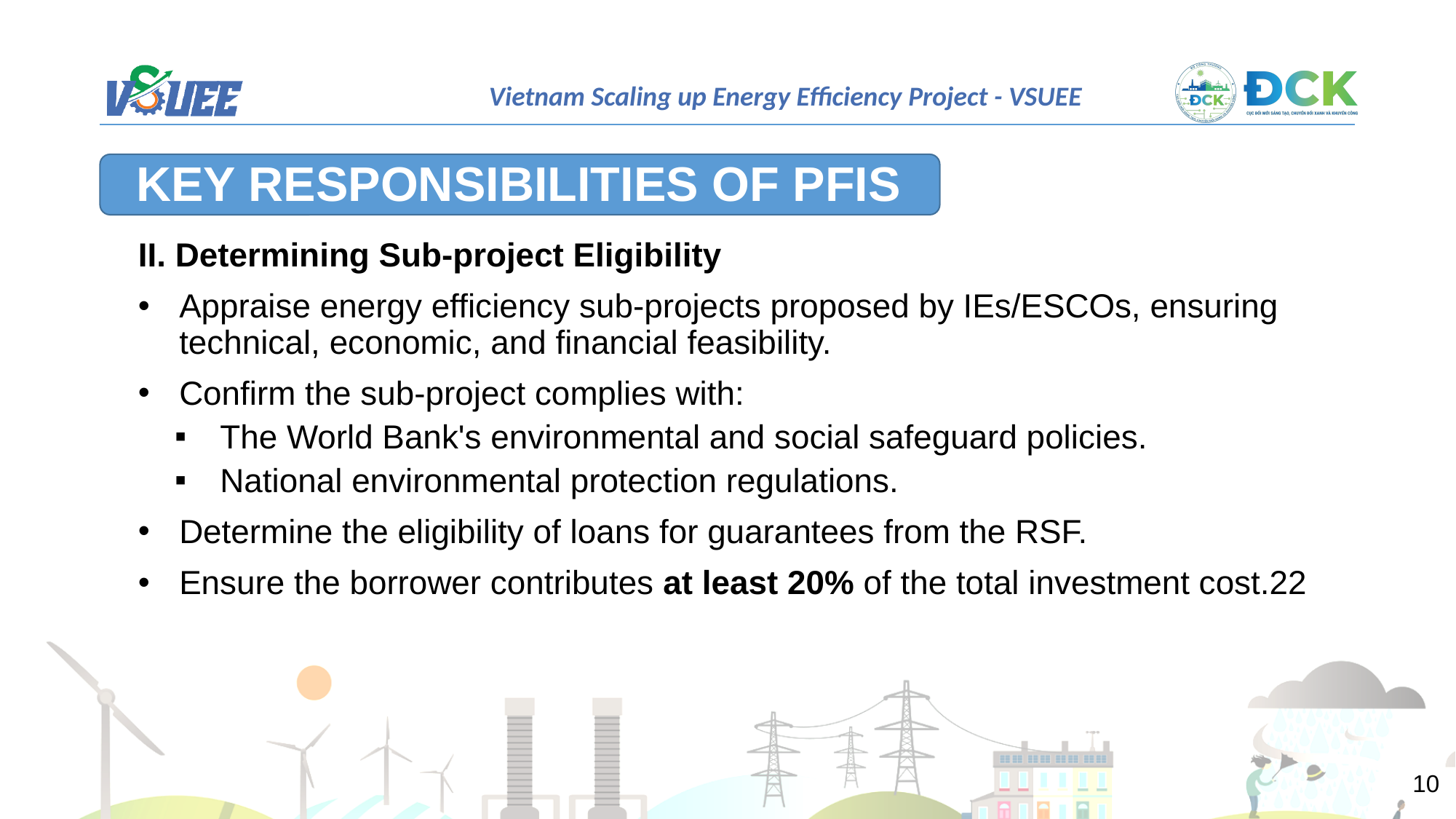

KEY RESPONSIBILITIES OF PFIS
II. Determining Sub-project Eligibility
Appraise energy efficiency sub-projects proposed by IEs/ESCOs, ensuring technical, economic, and financial feasibility.
Confirm the sub-project complies with:
The World Bank's environmental and social safeguard policies.
National environmental protection regulations.
Determine the eligibility of loans for guarantees from the RSF.
Ensure the borrower contributes at least 20% of the total investment cost.22
10